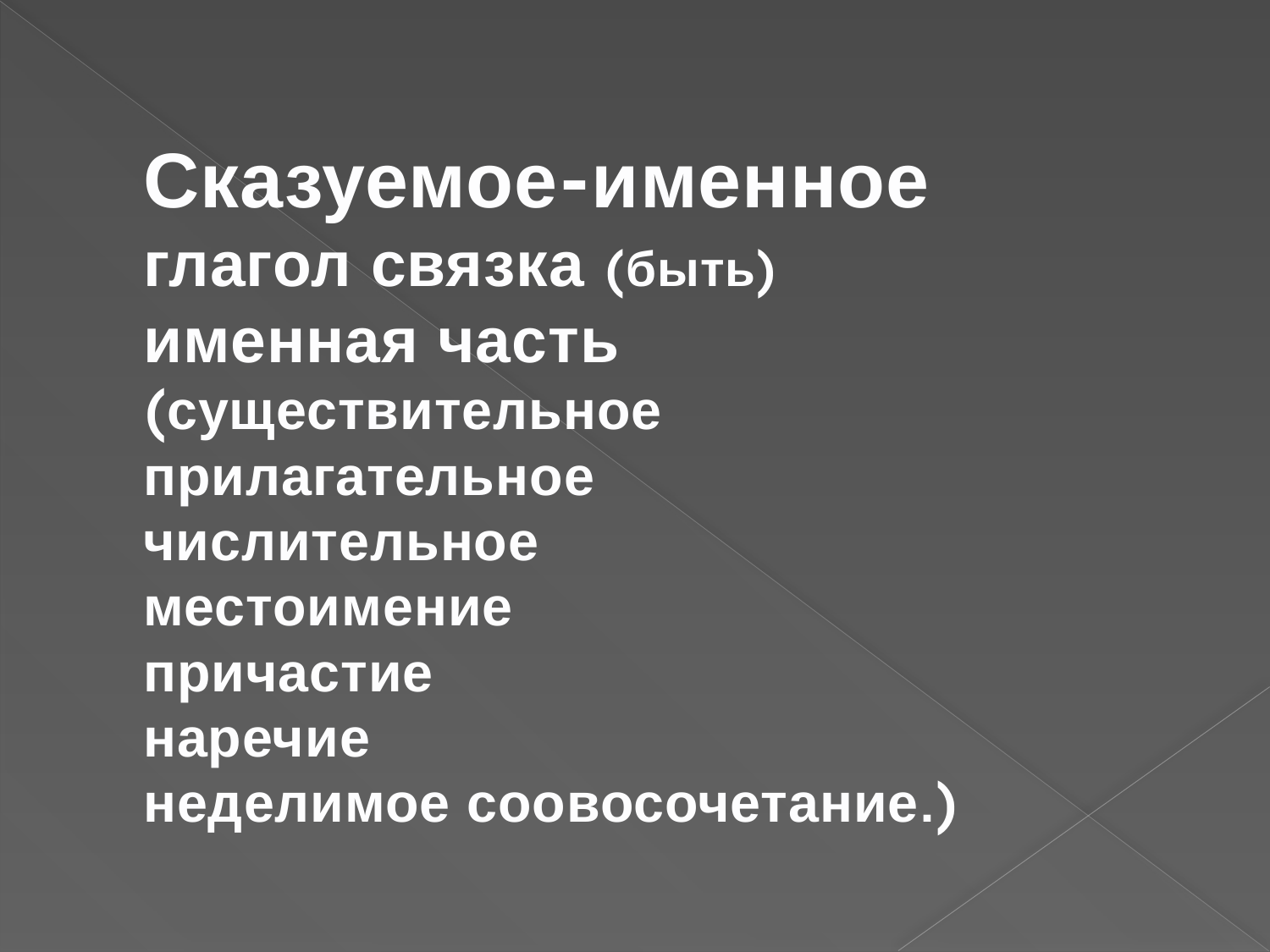

# Сказуемое-именное глагол связка (быть) именная часть (существительное прилагательное числительное местоимение причастие наречие неделимое соовосочетание.)